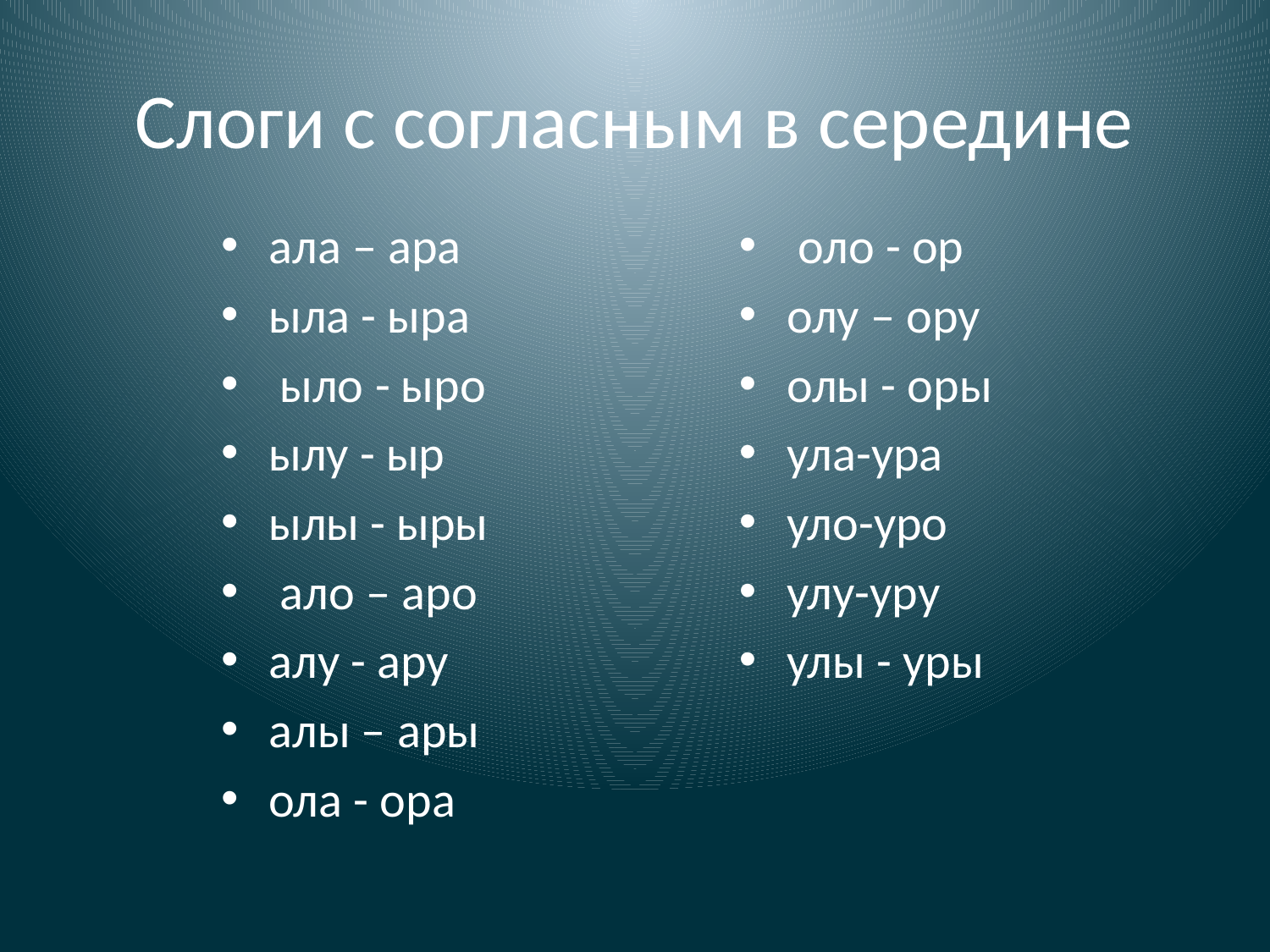

# Слоги с согласным в середине
ала – ара
ыла - ыра
 ыло - ыро
ылу - ыр
ылы - ыры
 ало – аро
алу - ару
алы – ары
ола - ора
 оло - ор
олу – ору
олы - оры
ула-ура
уло-уро
улу-уру
улы - уры